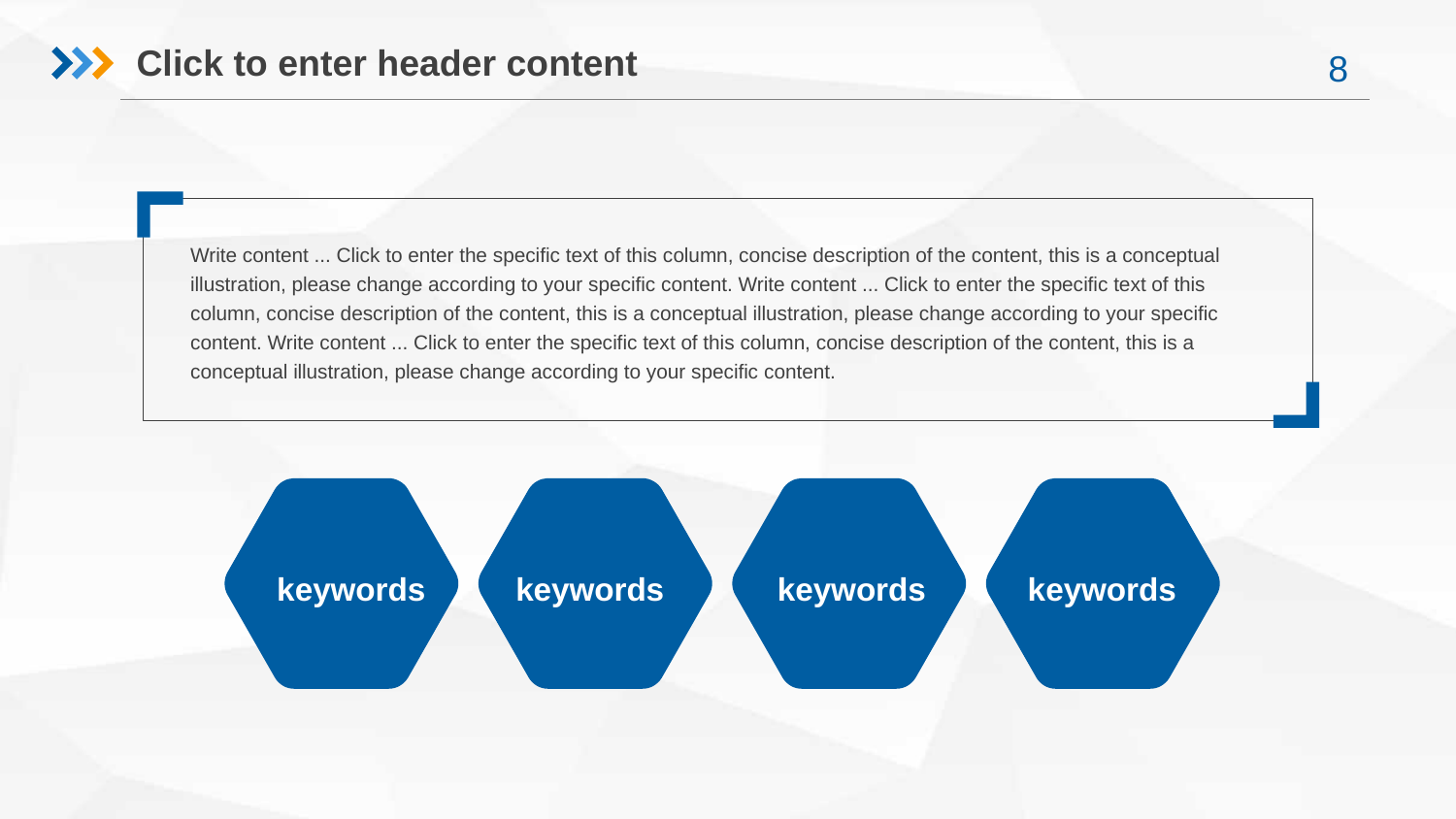

Click to enter header content

Write content ... Click to enter the specific text of this column, concise description of the content, this is a conceptual illustration, please change according to your specific content. Write content ... Click to enter the specific text of this column, concise description of the content, this is a conceptual illustration, please change according to your specific content. Write content ... Click to enter the specific text of this column, concise description of the content, this is a conceptual illustration, please change according to your specific content.

keywords
keywords
keywords
keywords